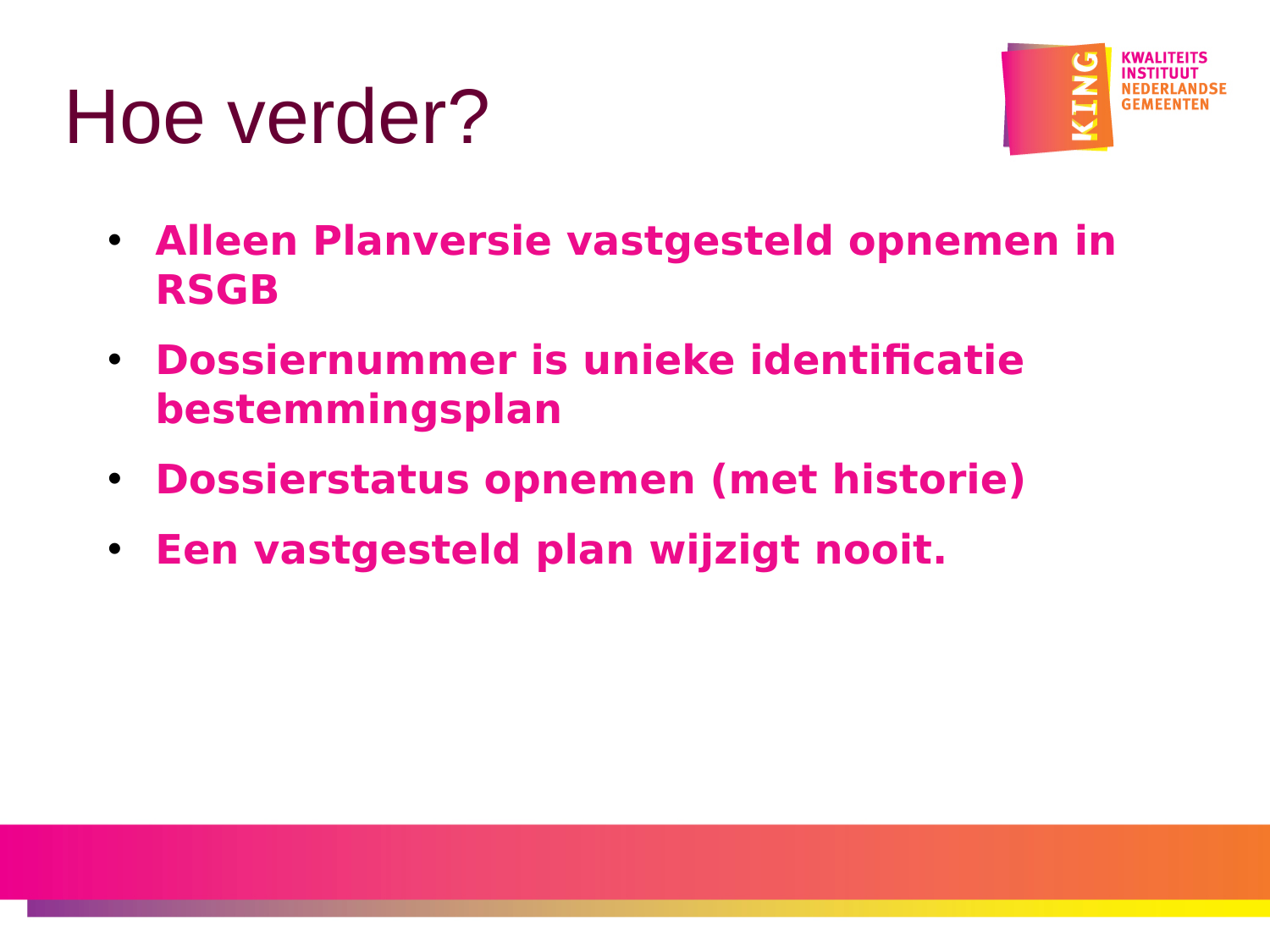

# Hoe verder?
Alleen Planversie vastgesteld opnemen in RSGB
Dossiernummer is unieke identificatie bestemmingsplan
Dossierstatus opnemen (met historie)
Een vastgesteld plan wijzigt nooit.